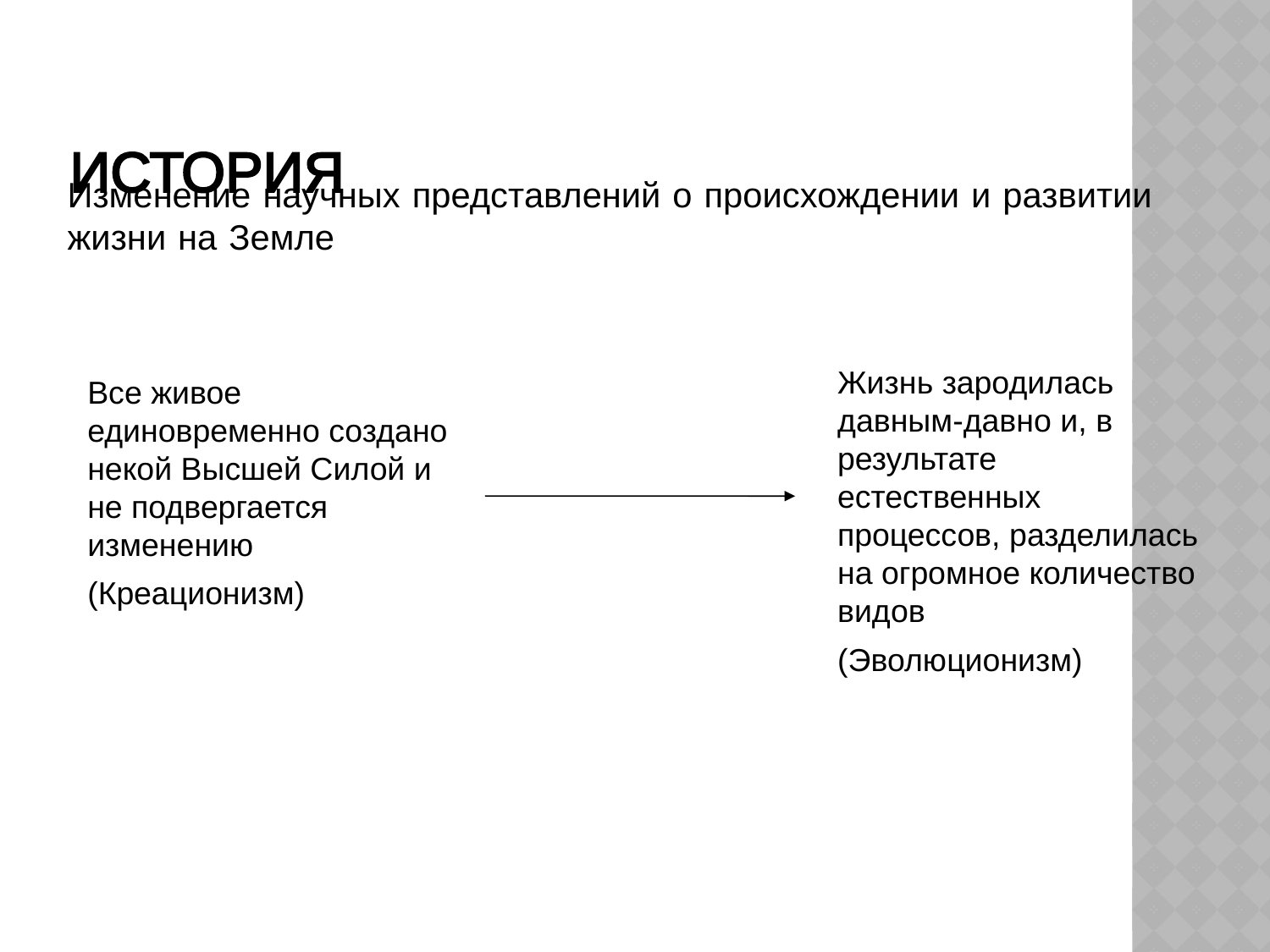

# История
Изменение научных представлений о происхождении и развитии жизни на Земле
Жизнь зародилась давным-давно и, в результате естественных процессов, разделилась на огромное количество видов
(Эволюционизм)
Все живое единовременно создано некой Высшей Силой и не подвергается изменению
(Креационизм)